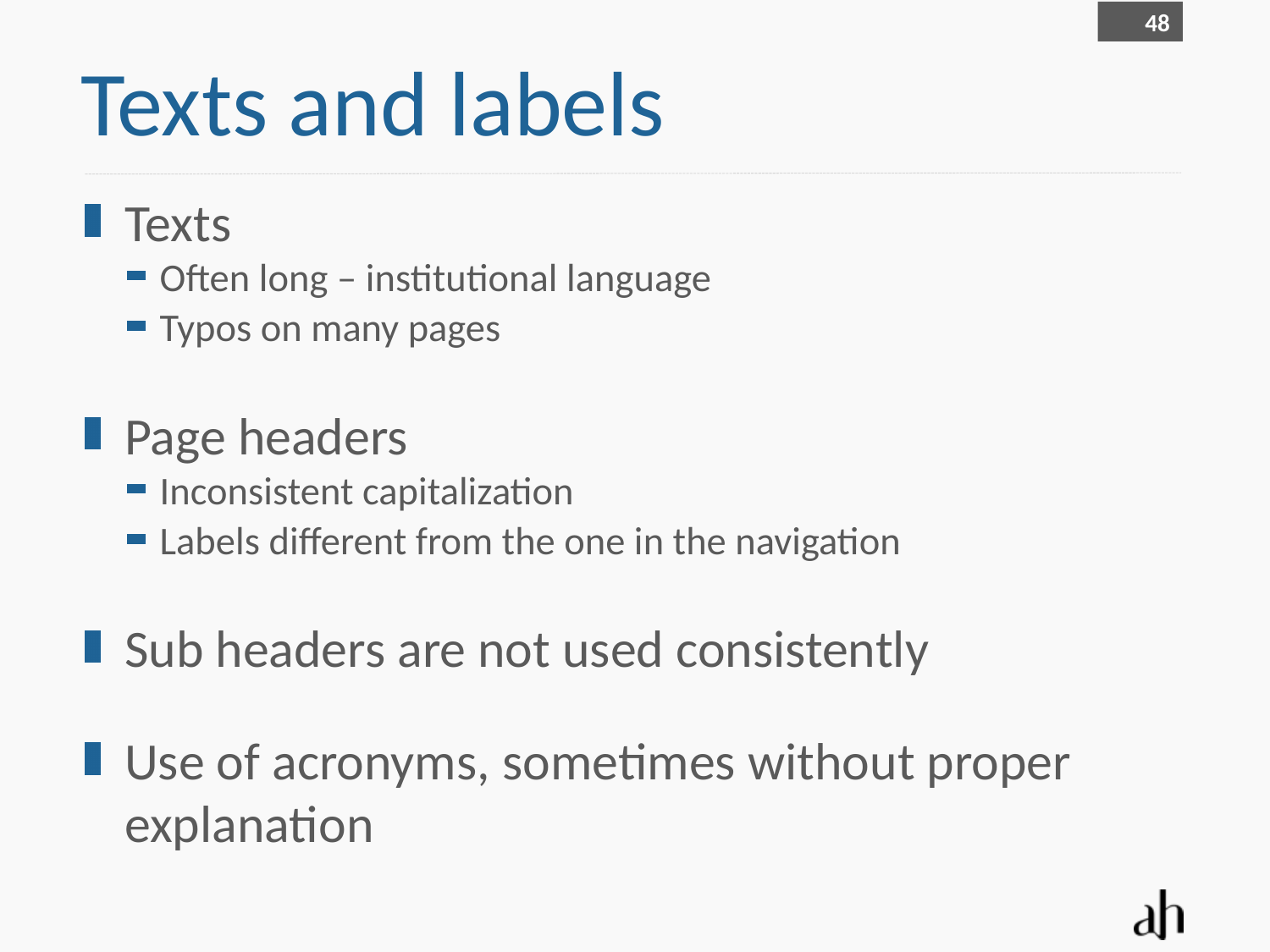

48
# Texts and labels

Texts
Often long – institutional language
Typos on many pages
Page headers
Inconsistent capitalization
Labels different from the one in the navigation
Sub headers are not used consistently
Use of acronyms, sometimes without proper explanation